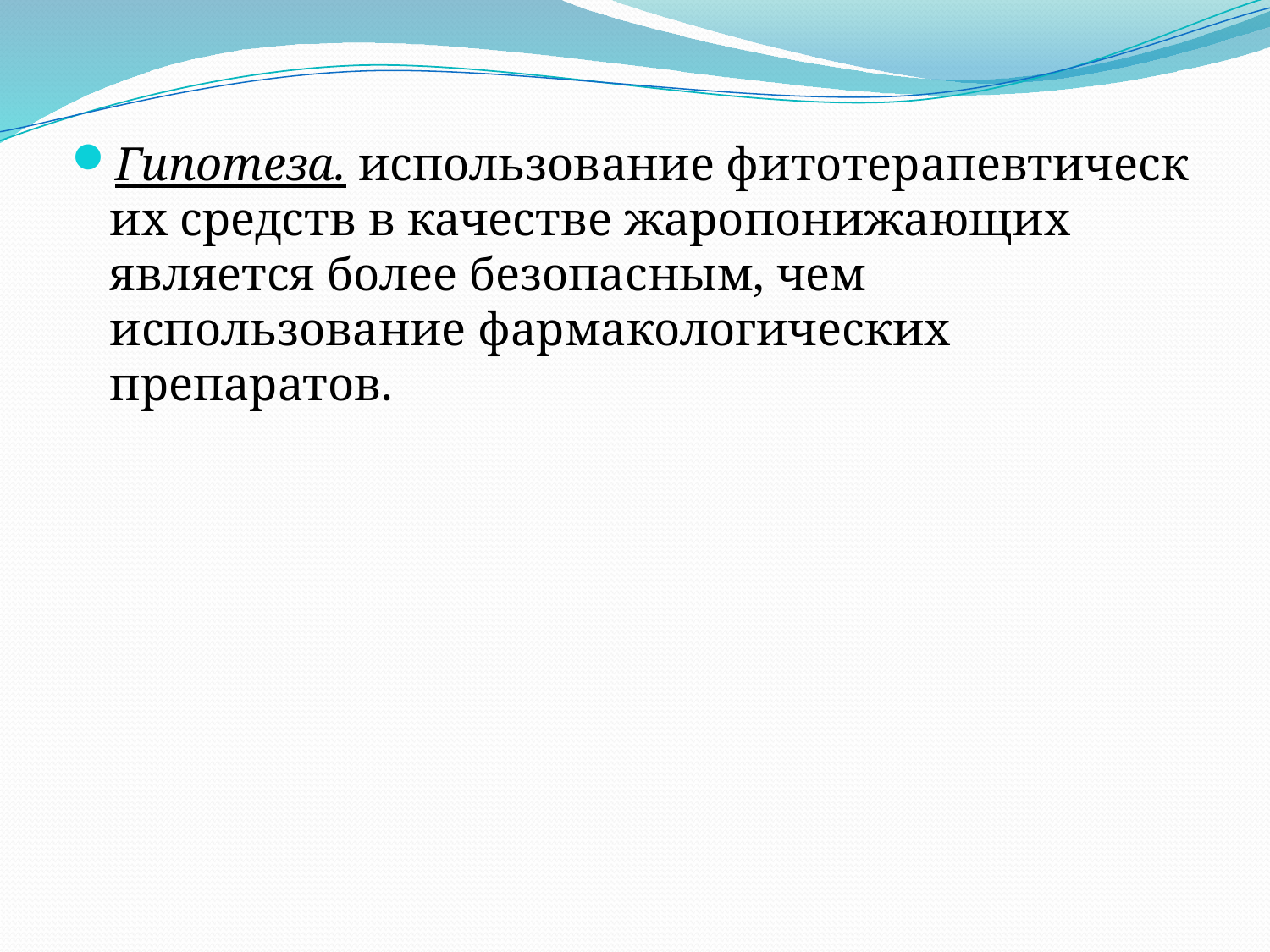

Гипотеза. использование фитотерапевтических средств в качестве жаропонижающих является более безопасным, чем использование фармакологических препаратов.